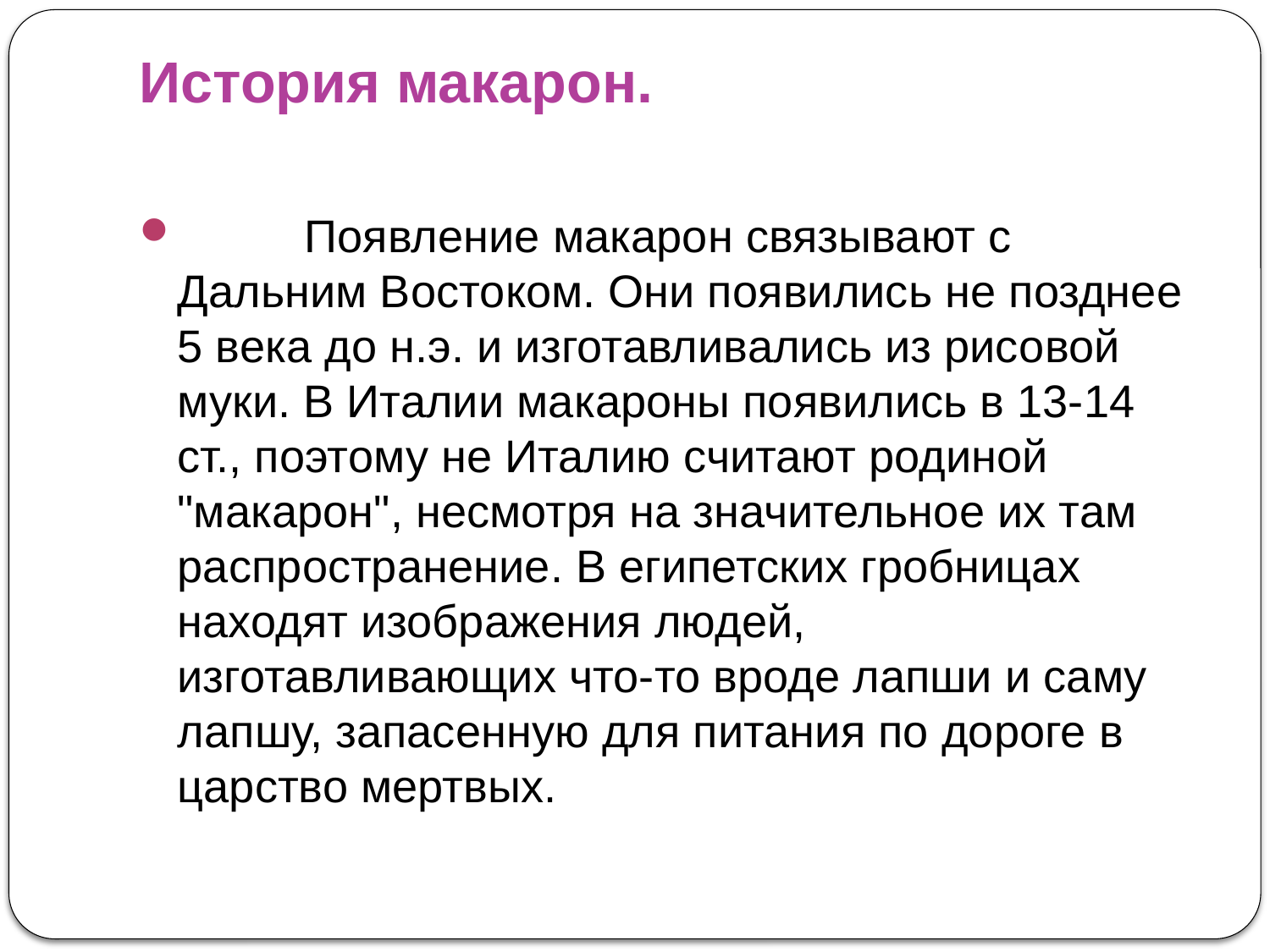

# История макарон.
	Появление макарон связывают с Дальним Востоком. Они появились не позднее 5 века до н.э. и изготавливались из рисовой муки. В Италии макароны появились в 13-14 ст., поэтому не Италию считают родиной "макарон", несмотря на значительное их там распространение. В египетских гробницах находят изображения людей, изготавливающих что-то вроде лапши и саму лапшу, запасенную для питания по дороге в царство мертвых.